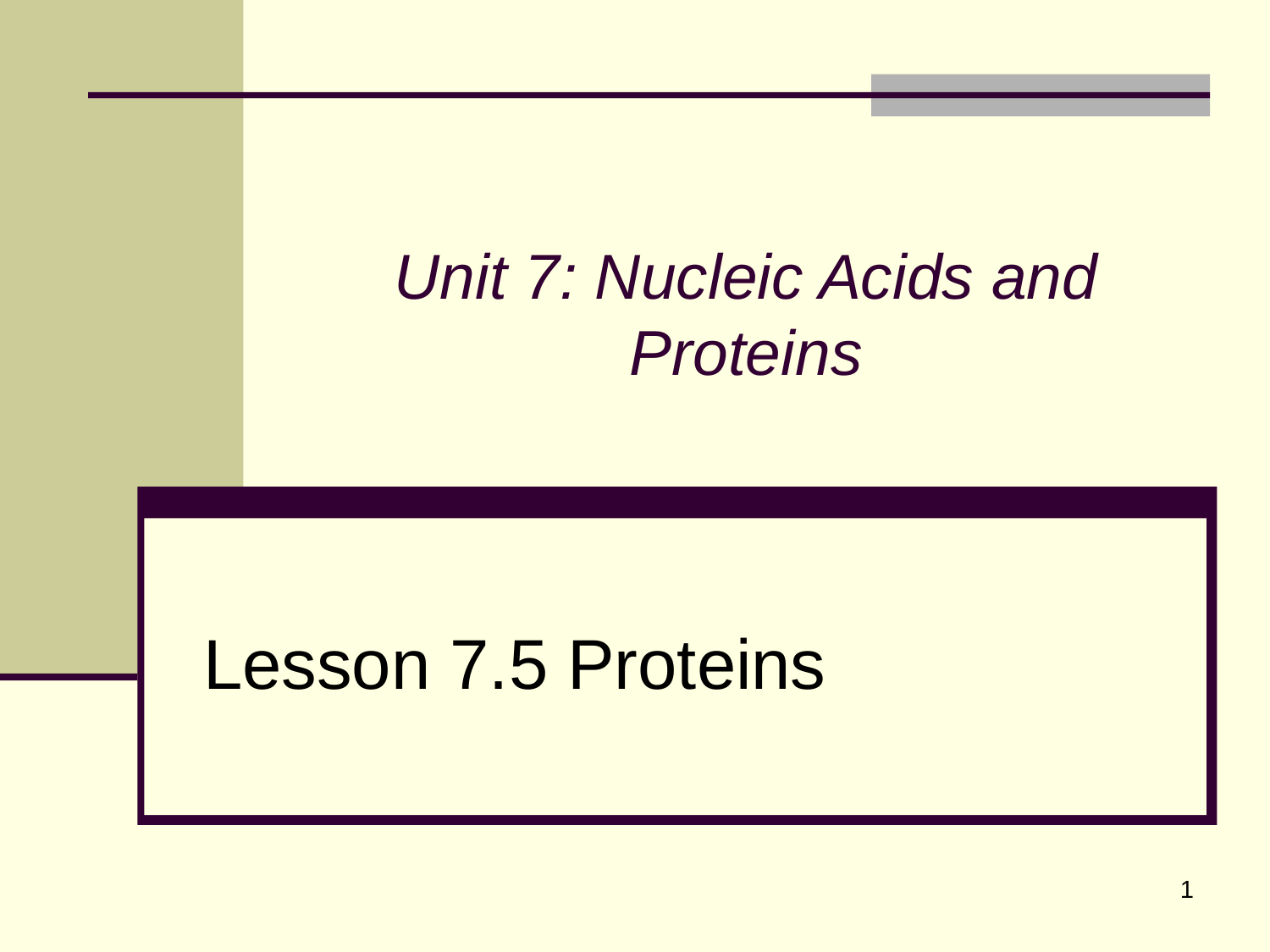

# Unit 7: Nucleic Acids and Proteins
Lesson 7.5 Proteins
1